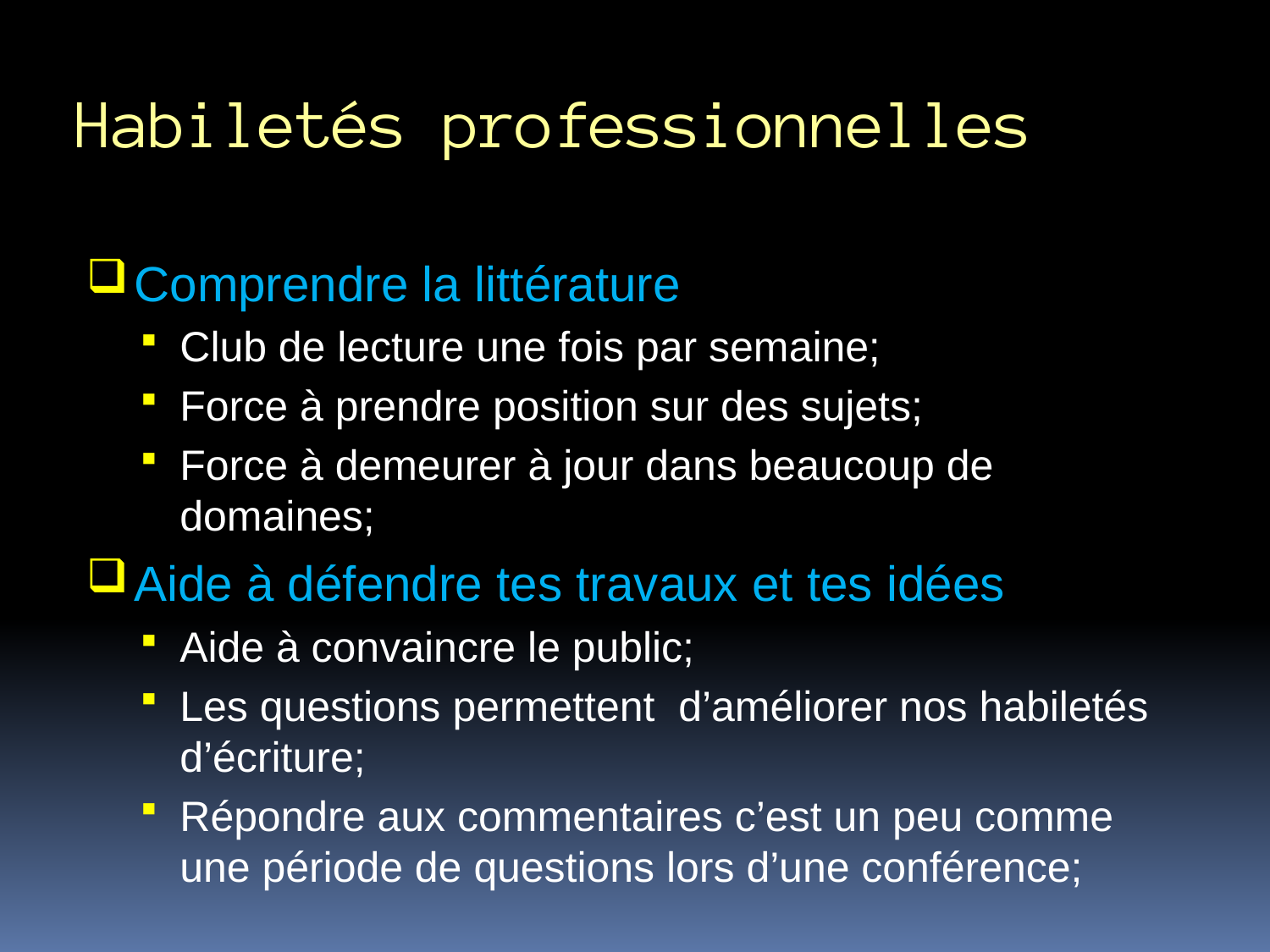

# Habiletés professionnelles
Comprendre la littérature
Club de lecture une fois par semaine;
Force à prendre position sur des sujets;
Force à demeurer à jour dans beaucoup de domaines;
Aide à défendre tes travaux et tes idées
Aide à convaincre le public;
Les questions permettent  d’améliorer nos habiletés d’écriture;
Répondre aux commentaires c’est un peu comme une période de questions lors d’une conférence;